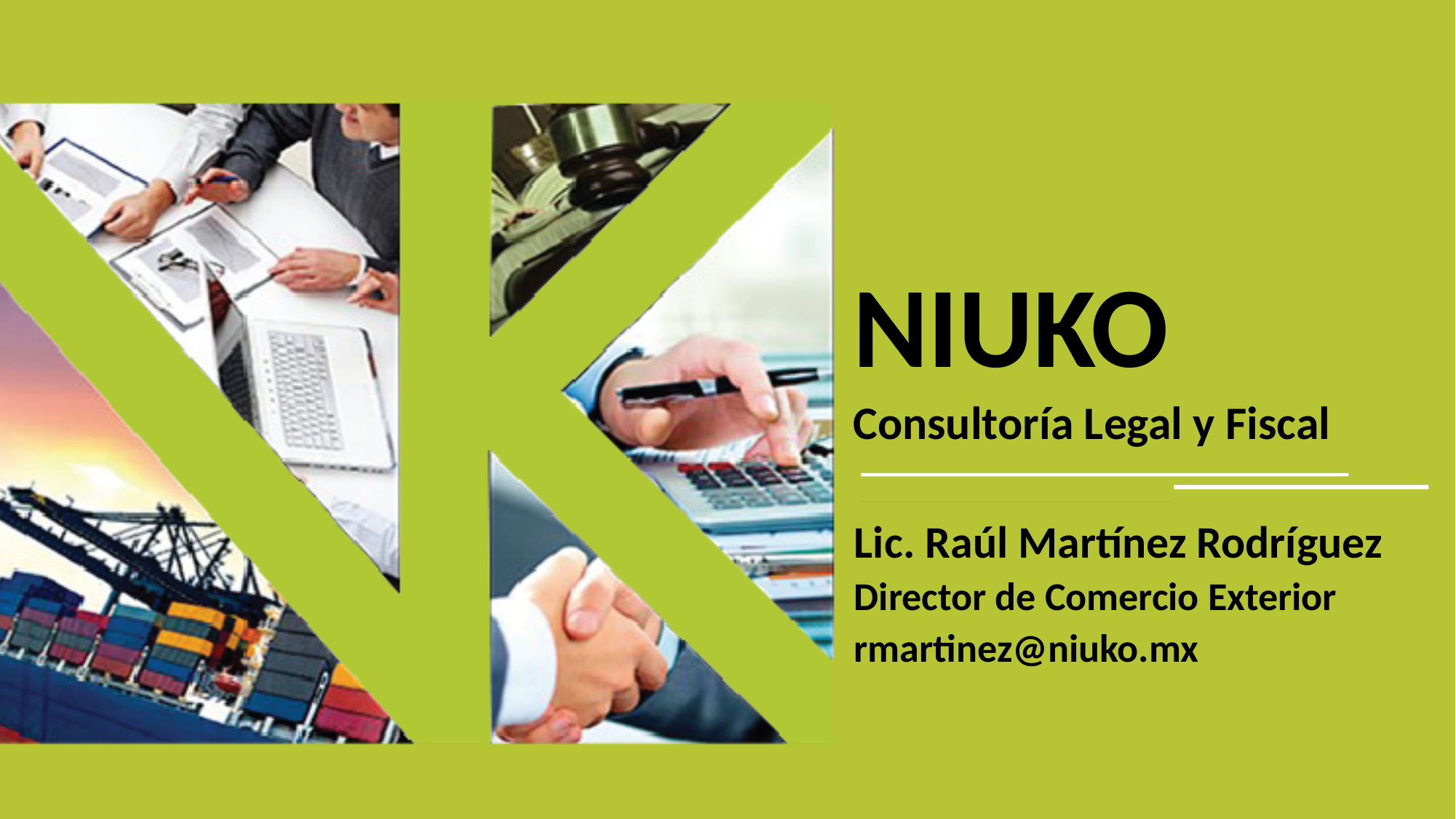

NIUKO
Consultoría Legal y Fiscal
Lic. Raúl Martínez Rodríguez
Director de Comercio Exterior
rmartinez@niuko.mx